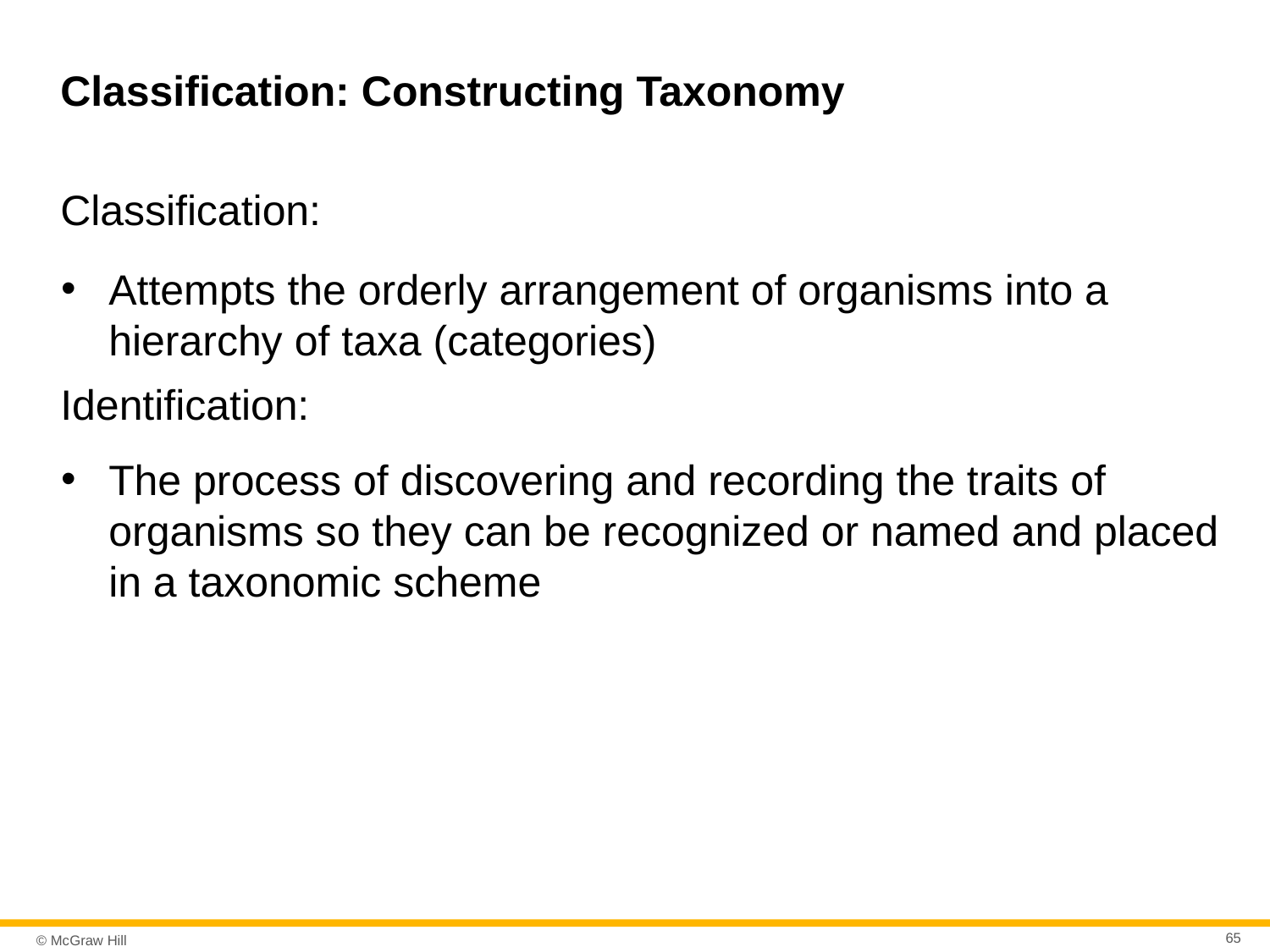

# Classification: Constructing Taxonomy
Classification:
Attempts the orderly arrangement of organisms into a hierarchy of taxa (categories)
Identification:
The process of discovering and recording the traits of organisms so they can be recognized or named and placed in a taxonomic scheme